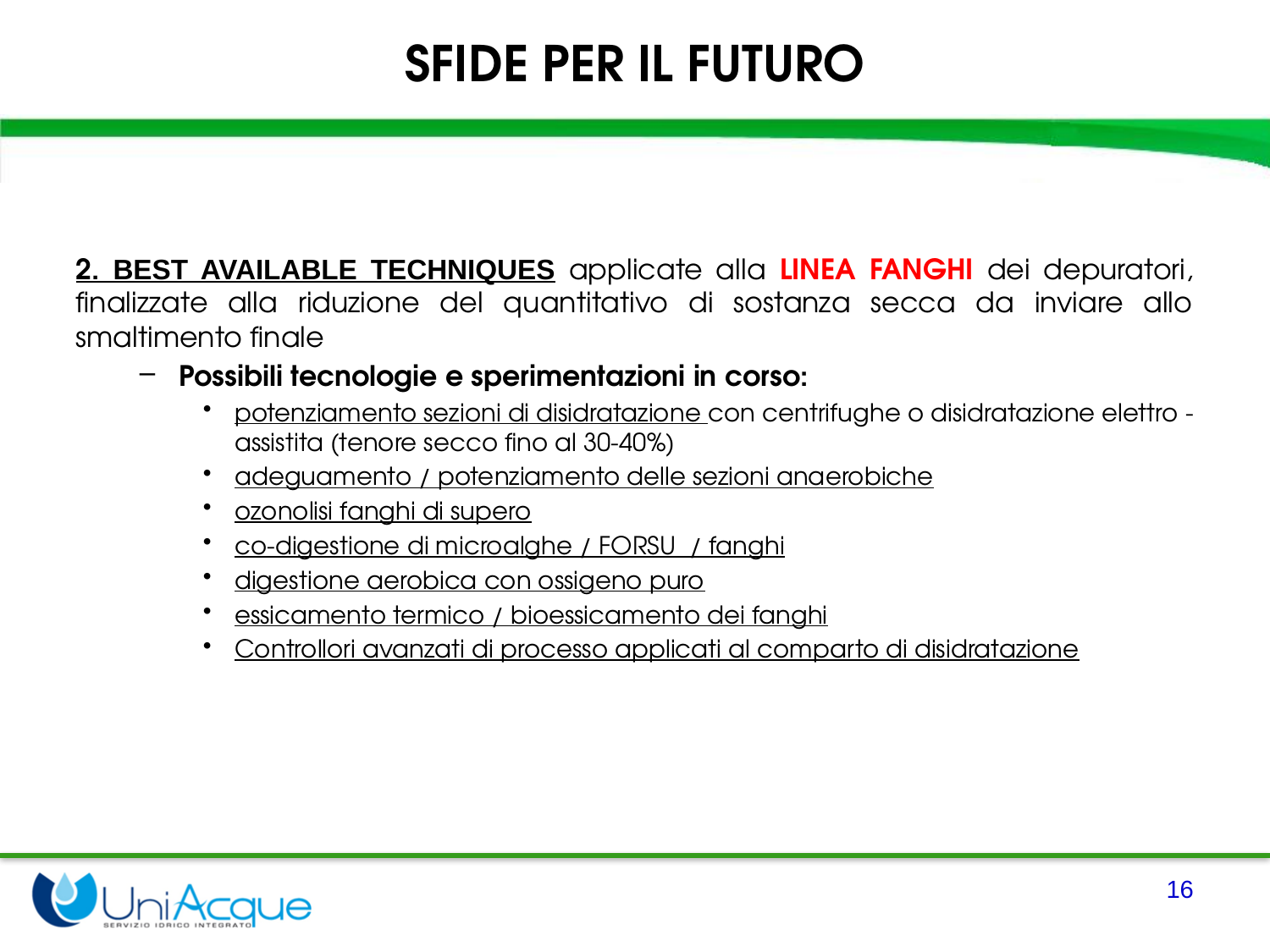

SFIDE PER IL FUTURO

2. BEST AVAILABLE TECHNIQUES applicate alla LINEA FANGHI dei depuratori, finalizzate alla riduzione del quantitativo di sostanza secca da inviare allo smaltimento finale
Possibili tecnologie e sperimentazioni in corso:
potenziamento sezioni di disidratazione con centrifughe o disidratazione elettro - assistita (tenore secco fino al 30-40%)
adeguamento / potenziamento delle sezioni anaerobiche
ozonolisi fanghi di supero
co-digestione di microalghe / FORSU  / fanghi
digestione aerobica con ossigeno puro
essicamento termico / bioessicamento dei fanghi
Controllori avanzati di processo applicati al comparto di disidratazione

16